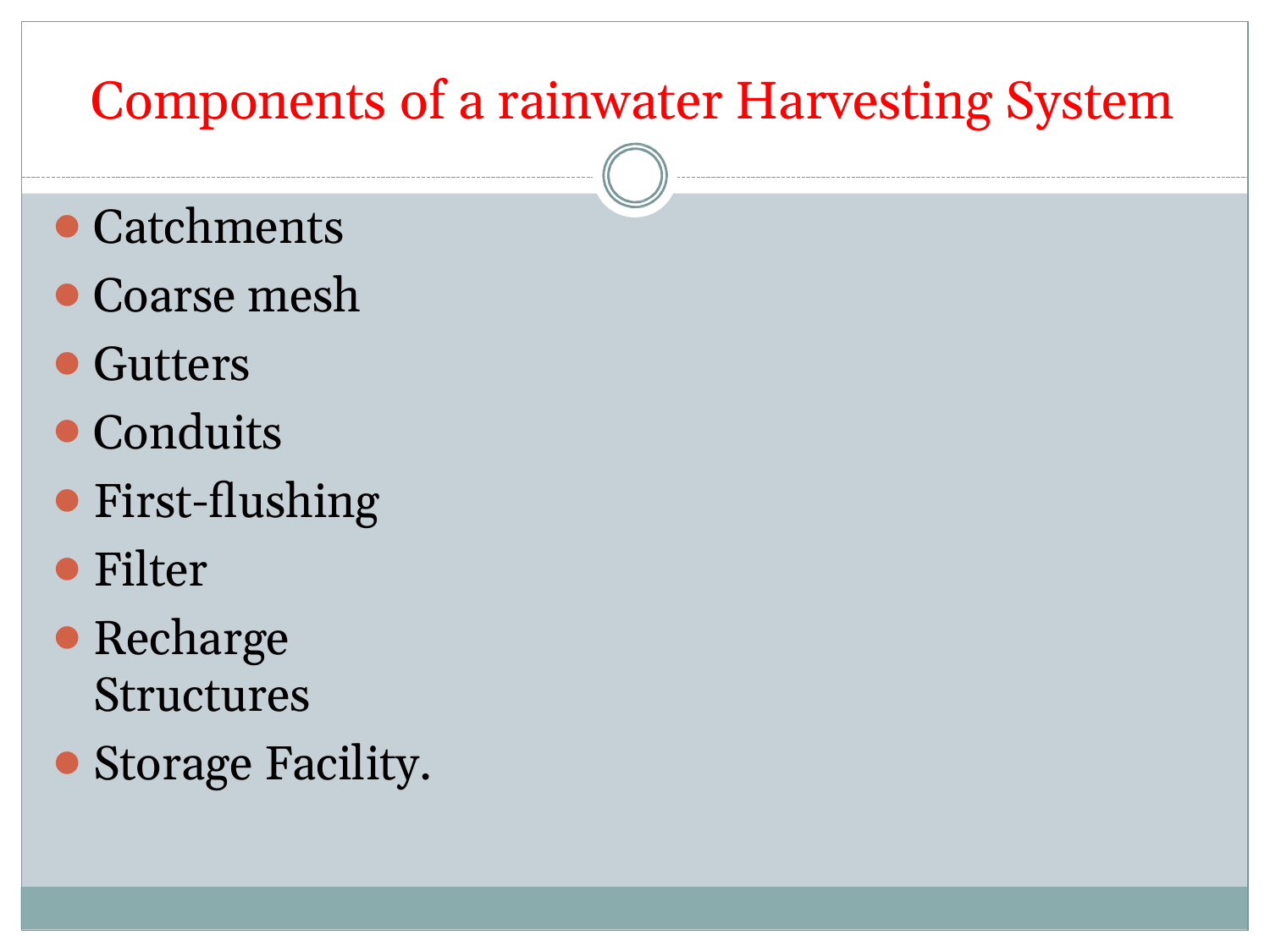

# Components of a rainwater Harvesting System
Catchments
Coarse mesh
Gutters
Conduits
First-flushing
Filter
Recharge	Structures
Storage Facility.